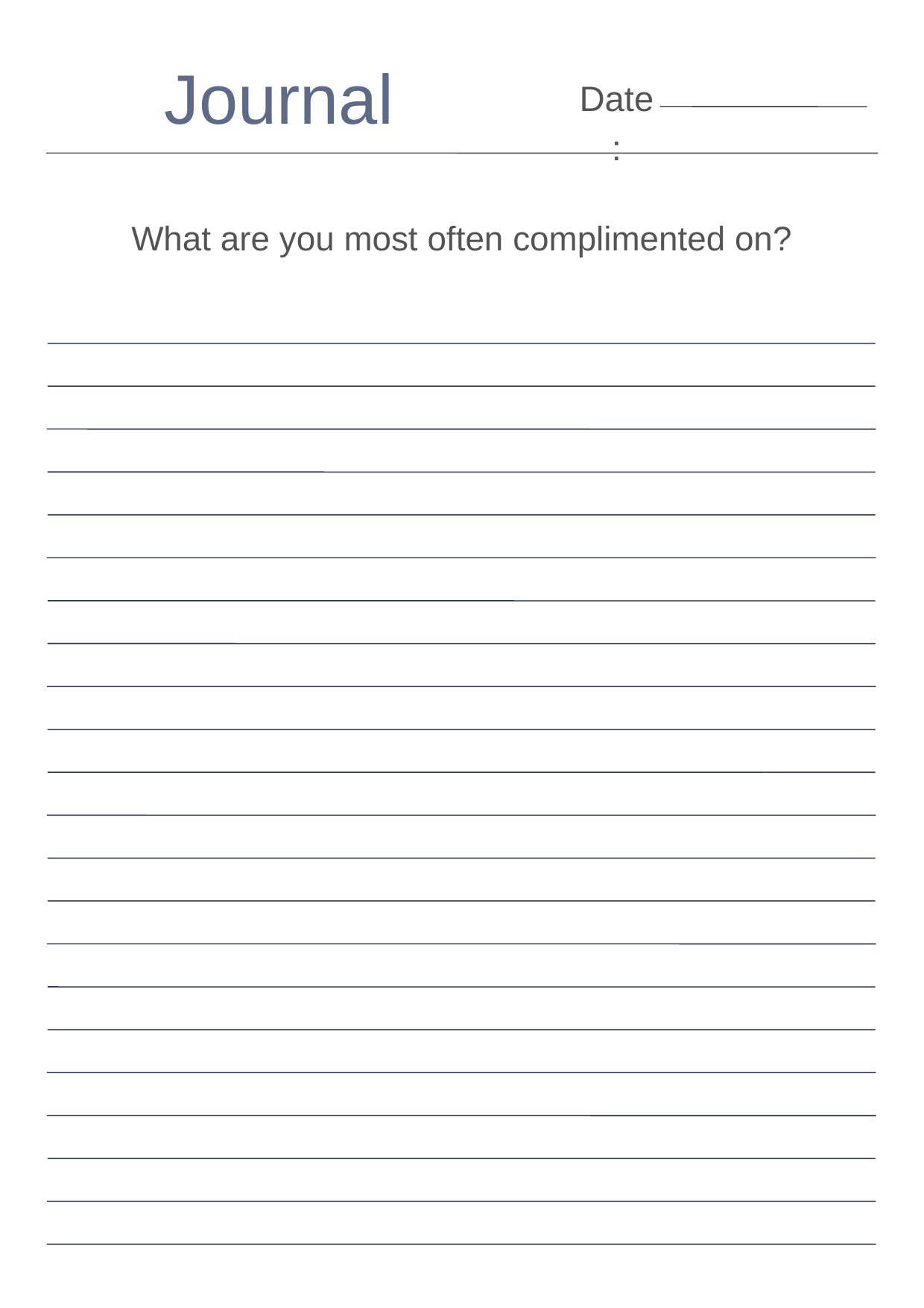

Journal
Date:

What are you most often complimented on?